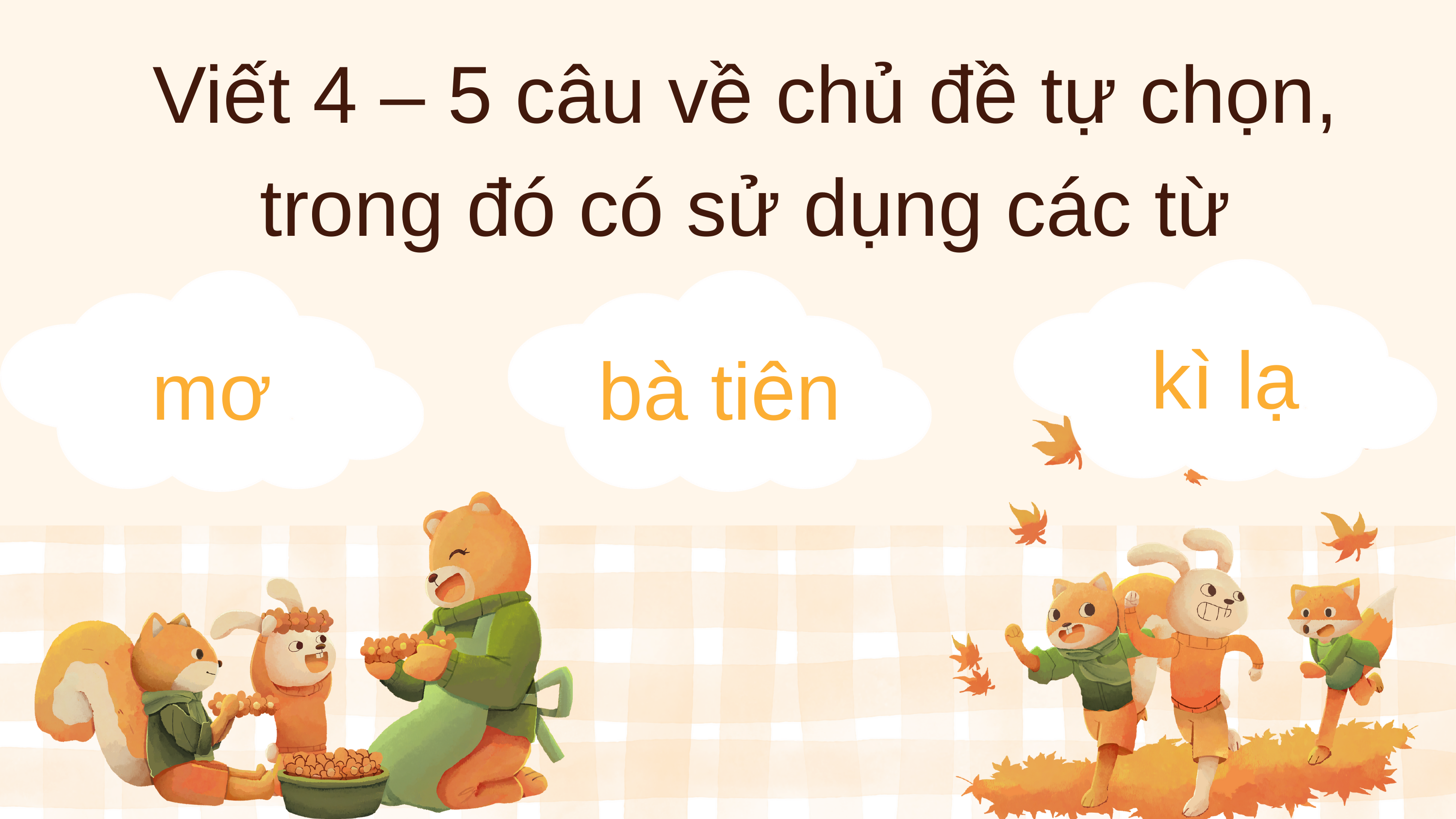

Viết 4 – 5 câu về chủ đề tự chọn, trong đó có sử dụng các từ

kì lạ

mơ

bà tiên